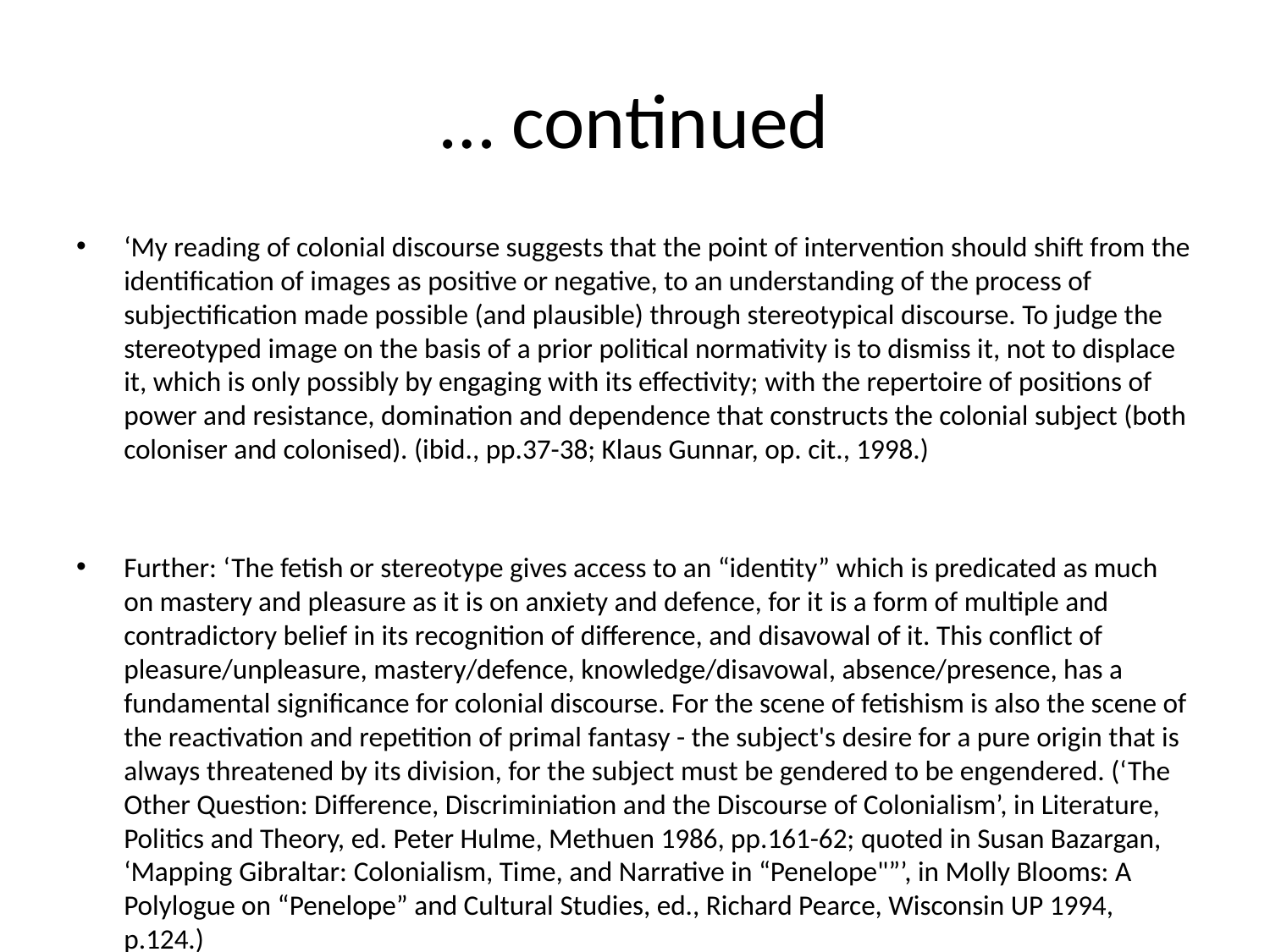

# … continued
‘My reading of colonial discourse suggests that the point of intervention should shift from the identification of images as positive or negative, to an understanding of the process of subjectification made possible (and plausible) through stereotypical discourse. To judge the stereotyped image on the basis of a prior political normativity is to dismiss it, not to displace it, which is only possibly by engaging with its effectivity; with the repertoire of positions of power and resistance, domination and dependence that constructs the colonial subject (both coloniser and colonised). (ibid., pp.37-38; Klaus Gunnar, op. cit., 1998.)

Further: ‘The fetish or stereotype gives access to an “identity” which is predicated as much on mastery and pleasure as it is on anxiety and defence, for it is a form of multiple and contradictory belief in its recognition of difference, and disavowal of it. This conflict of pleasure/unpleasure, mastery/defence, knowledge/disavowal, absence/presence, has a fundamental significance for colonial discourse. For the scene of fetishism is also the scene of the reactivation and repetition of primal fantasy - the subject's desire for a pure origin that is always threatened by its division, for the subject must be gendered to be engendered. (‘The Other Question: Difference, Discriminiation and the Discourse of Colonialism’, in Literature, Politics and Theory, ed. Peter Hulme, Methuen 1986, pp.161-62; quoted in Susan Bazargan, ‘Mapping Gibraltar: Colonialism, Time, and Narrative in “Penelope"”’, in Molly Blooms: A Polylogue on “Penelope” and Cultural Studies, ed., Richard Pearce, Wisconsin UP 1994, p.124.)